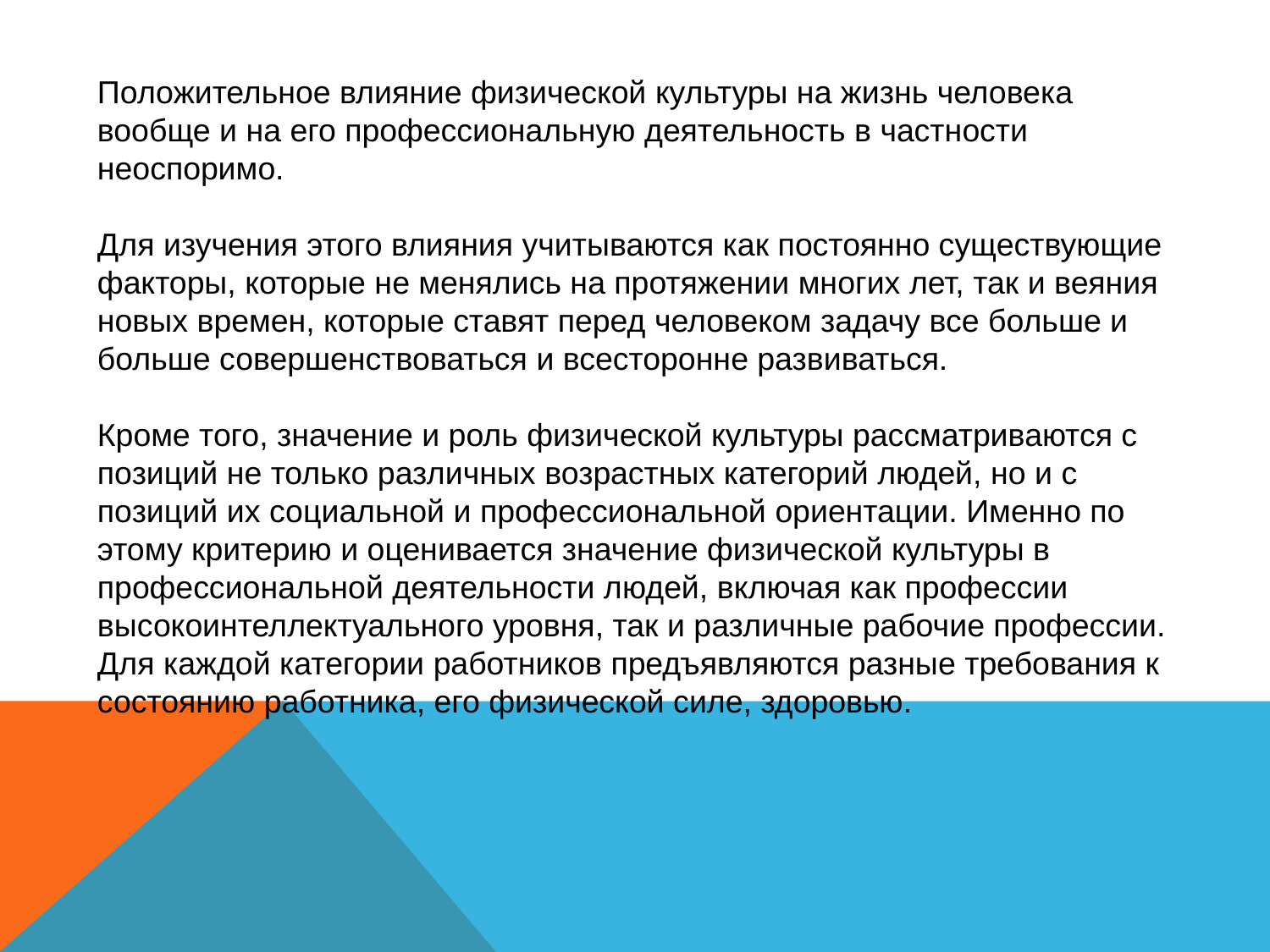

Положительное влияние физической культуры на жизнь человека вообще и на его профессиональную деятельность в частности неоспоримо.

Для изучения этого влияния учитываются как постоянно существующие факторы, которые не менялись на протяжении многих лет, так и веяния новых времен, которые ставят перед человеком задачу все больше и больше совершенствоваться и всесторонне развиваться.

Кроме того, значение и роль физической культуры рассматриваются с позиций не только различных возрастных категорий людей, но и с позиций их социальной и профессиональной ориентации. Именно по этому критерию и оценивается значение физической культуры в профессиональной деятельности людей, включая как профессии высокоинтеллектуального уровня, так и различные рабочие профессии. Для каждой категории работников предъявляются разные требования к состоянию работника, его физической силе, здоровью.